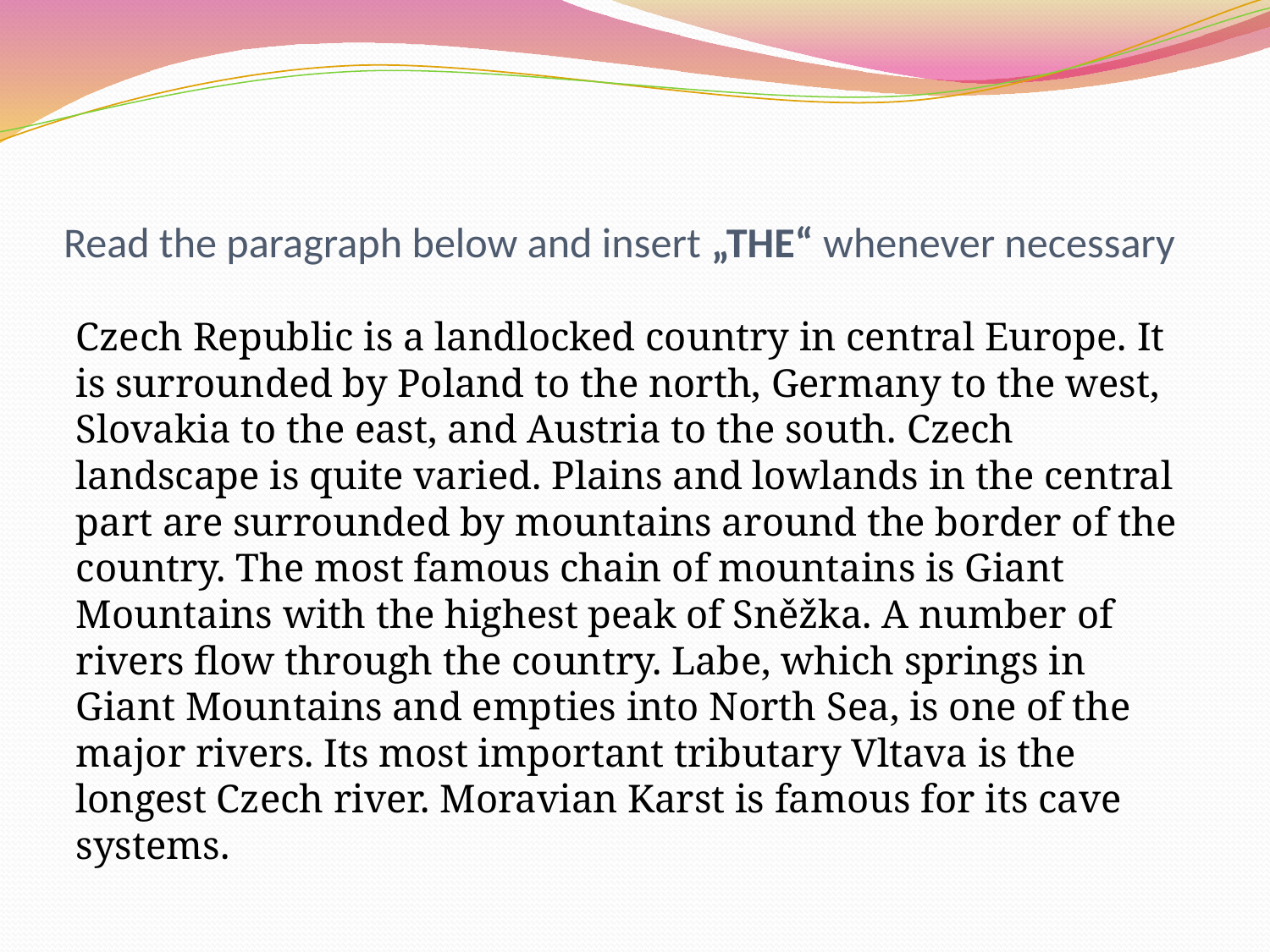

# Read the paragraph below and insert „THE“ whenever necessary
Czech Republic is a landlocked country in central Europe. It is surrounded by Poland to the north, Germany to the west, Slovakia to the east, and Austria to the south. Czech landscape is quite varied. Plains and lowlands in the central part are surrounded by mountains around the border of the country. The most famous chain of mountains is Giant Mountains with the highest peak of Sněžka. A number of rivers flow through the country. Labe, which springs in Giant Mountains and empties into North Sea, is one of the major rivers. Its most important tributary Vltava is the longest Czech river. Moravian Karst is famous for its cave systems.